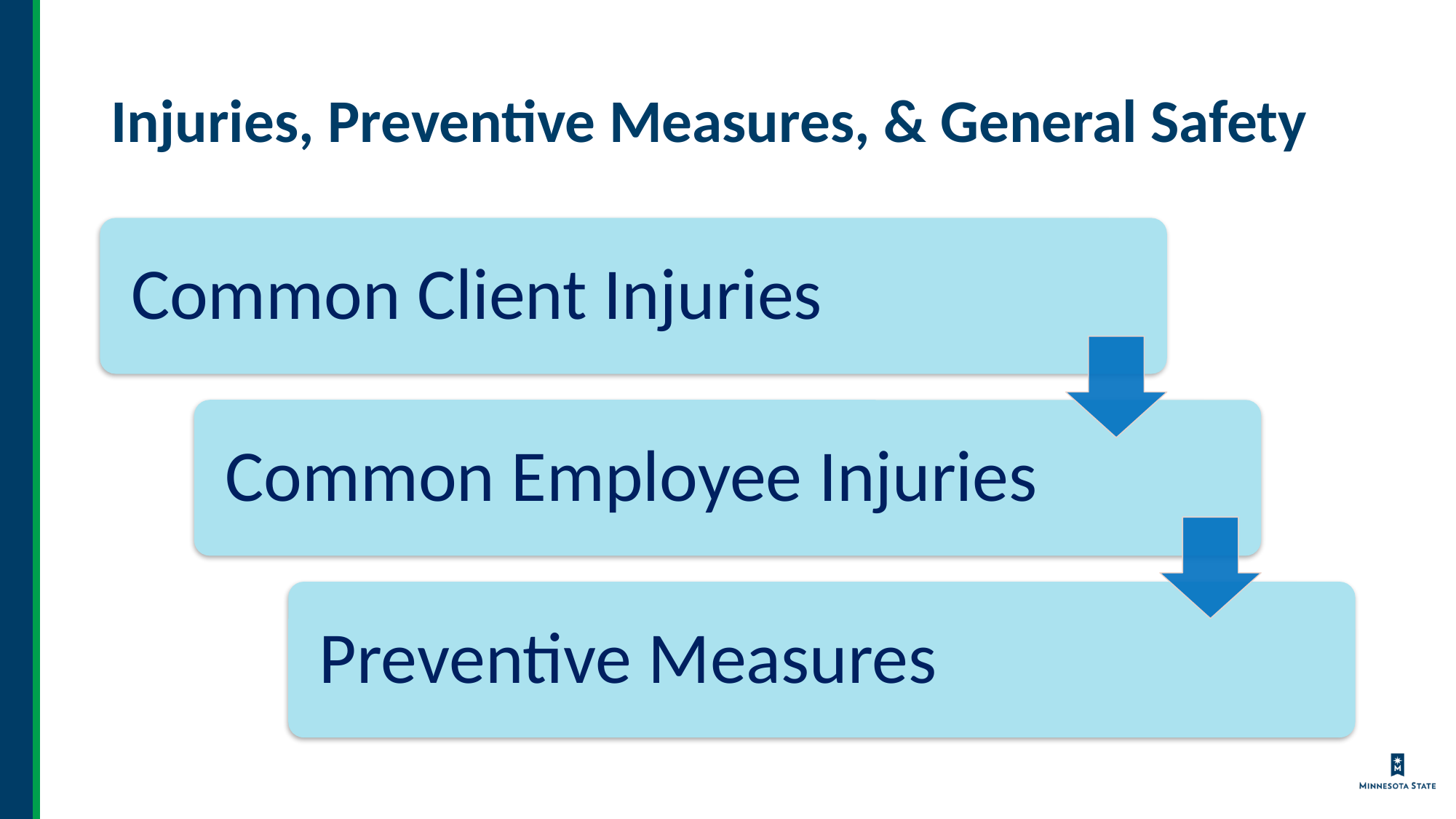

# Injuries, Preventive Measures, & General Safety
Common Client Injuries
Common Employee Injuries
Preventive Measures